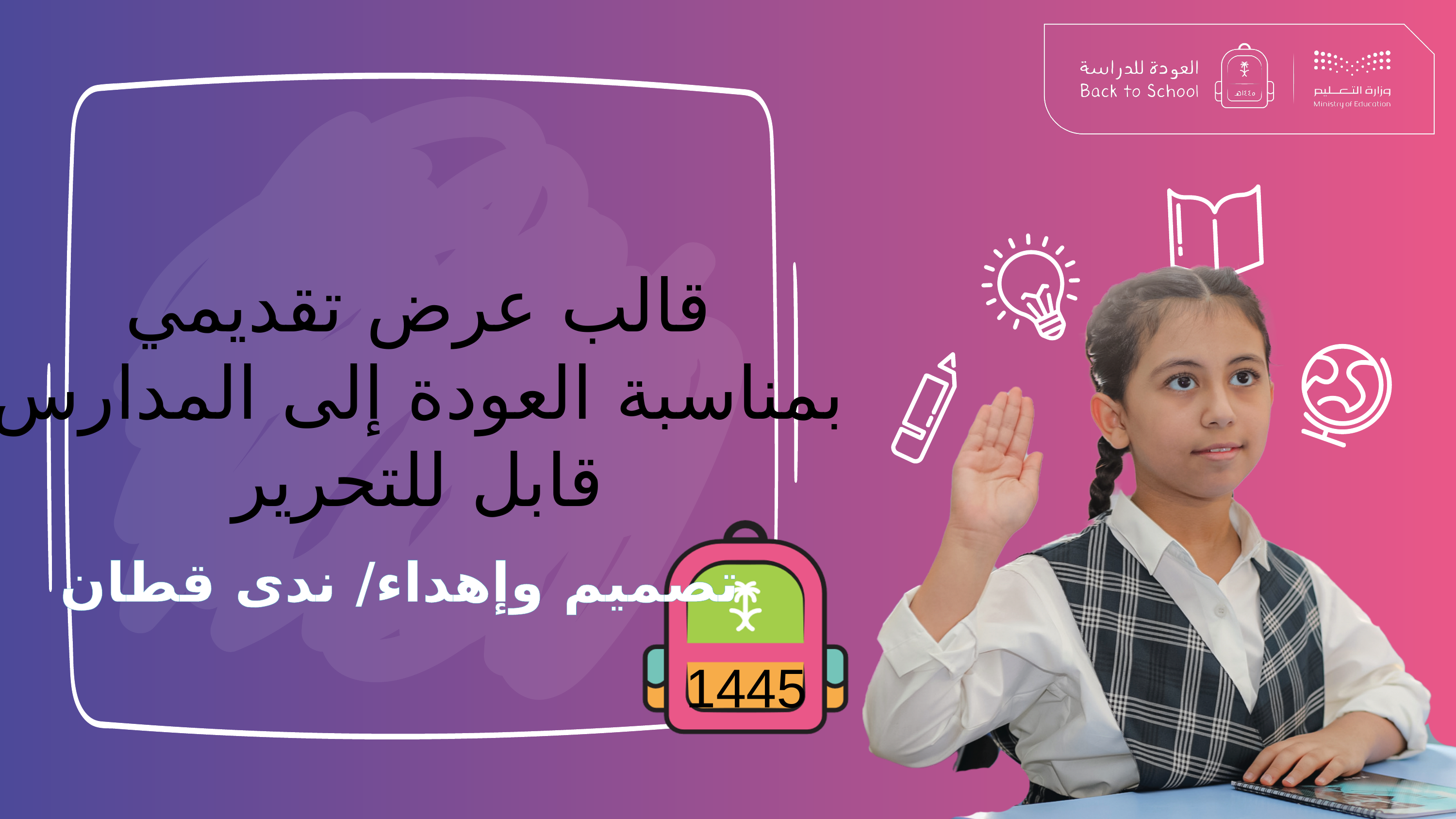

قالب عرض تقديمي
بمناسبة العودة إلى المدارس
قابل للتحرير

1445
تصميم وإهداء/ ندى قطان